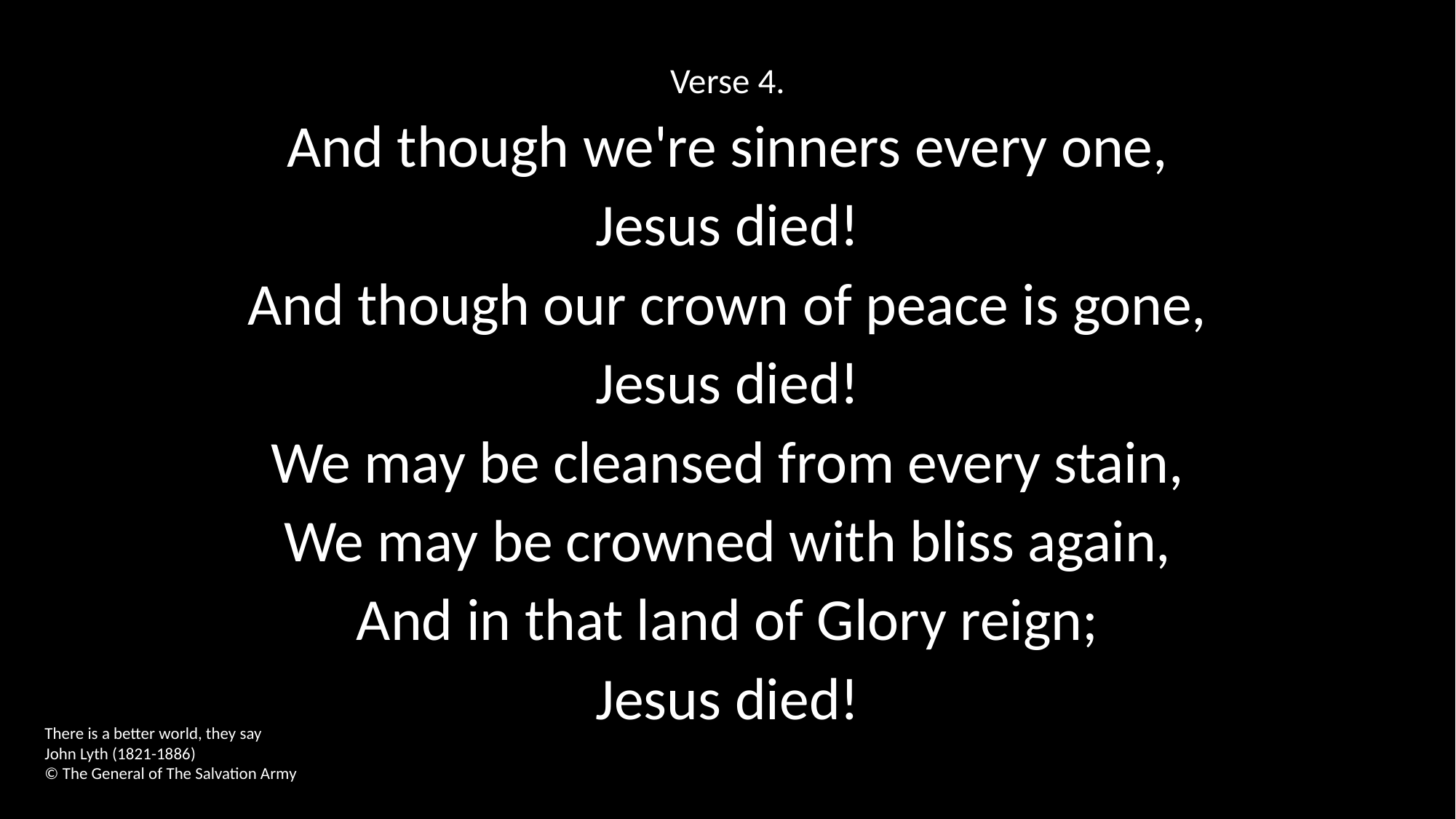

Verse 4.
And though we're sinners every one,
Jesus died!
And though our crown of peace is gone,
Jesus died!
We may be cleansed from every stain,
We may be crowned with bliss again,
And in that land of Glory reign;
Jesus died!
There is a better world, they say
John Lyth (1821-1886)
© The General of The Salvation Army